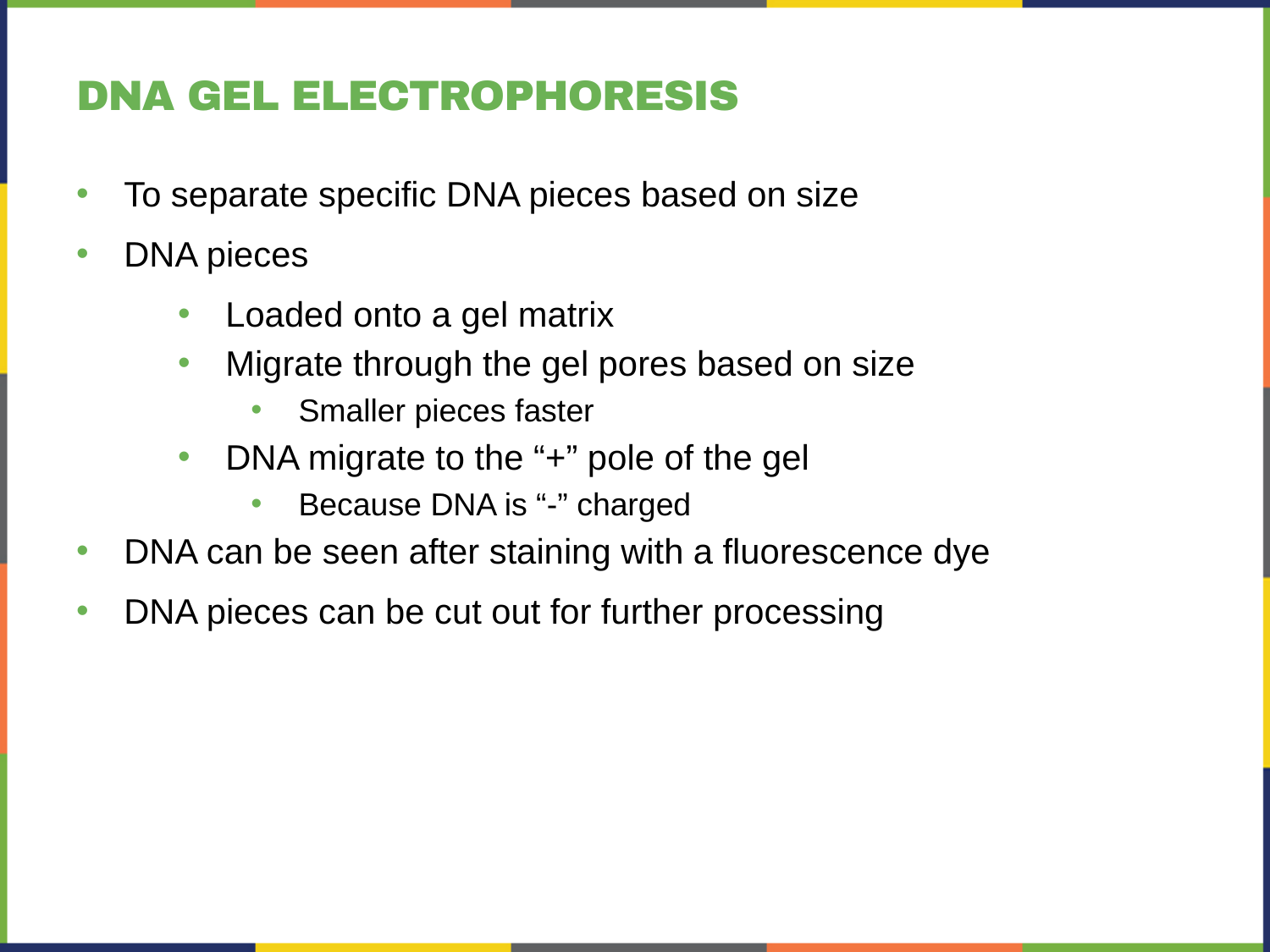

# DNA gel electrophoresis
To separate specific DNA pieces based on size
DNA pieces
Loaded onto a gel matrix
Migrate through the gel pores based on size
Smaller pieces faster
DNA migrate to the “+” pole of the gel
Because DNA is “-” charged
DNA can be seen after staining with a fluorescence dye
DNA pieces can be cut out for further processing